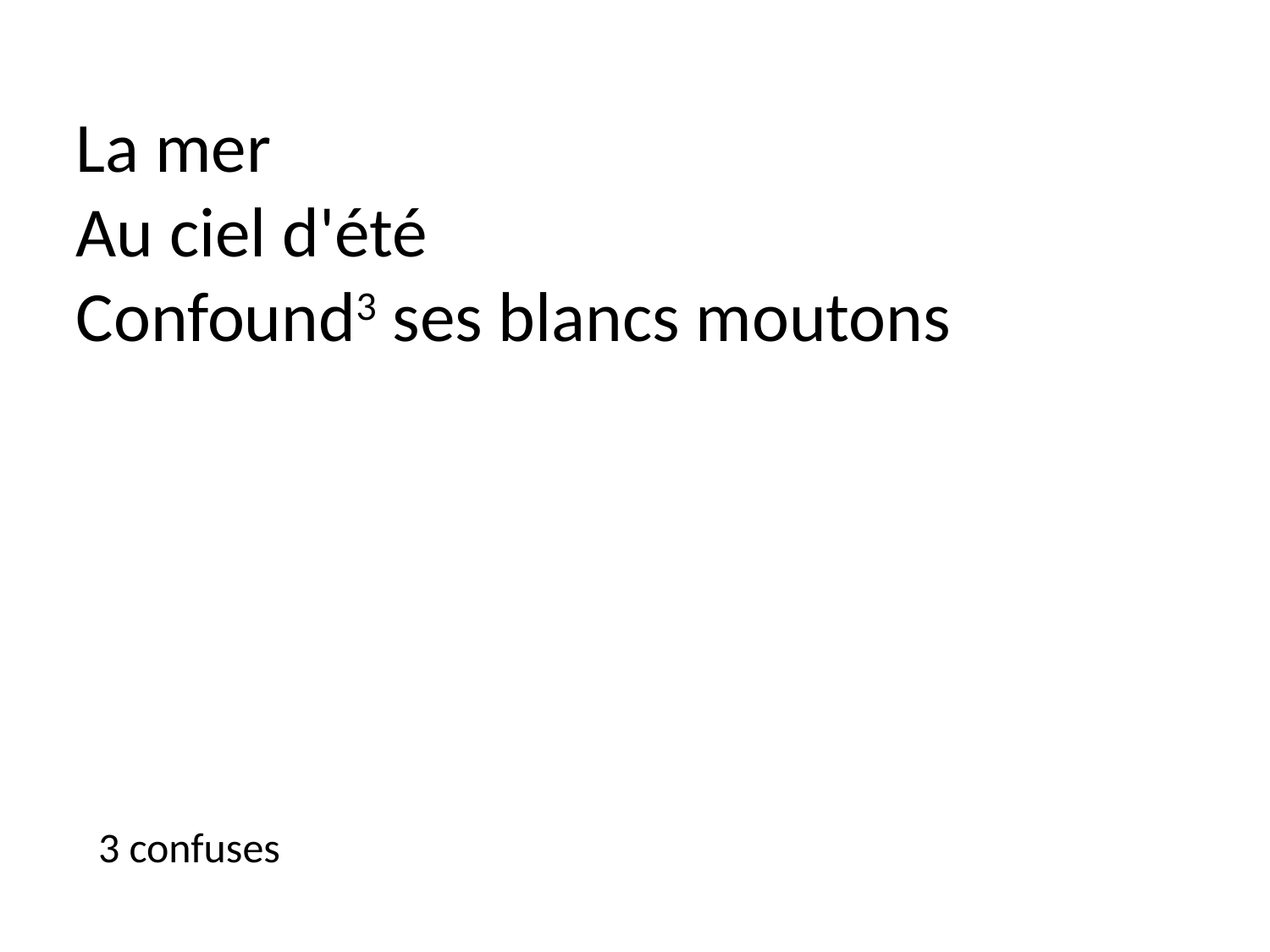

La mer
Au ciel d'été
Confound3 ses blancs moutons
3 confuses